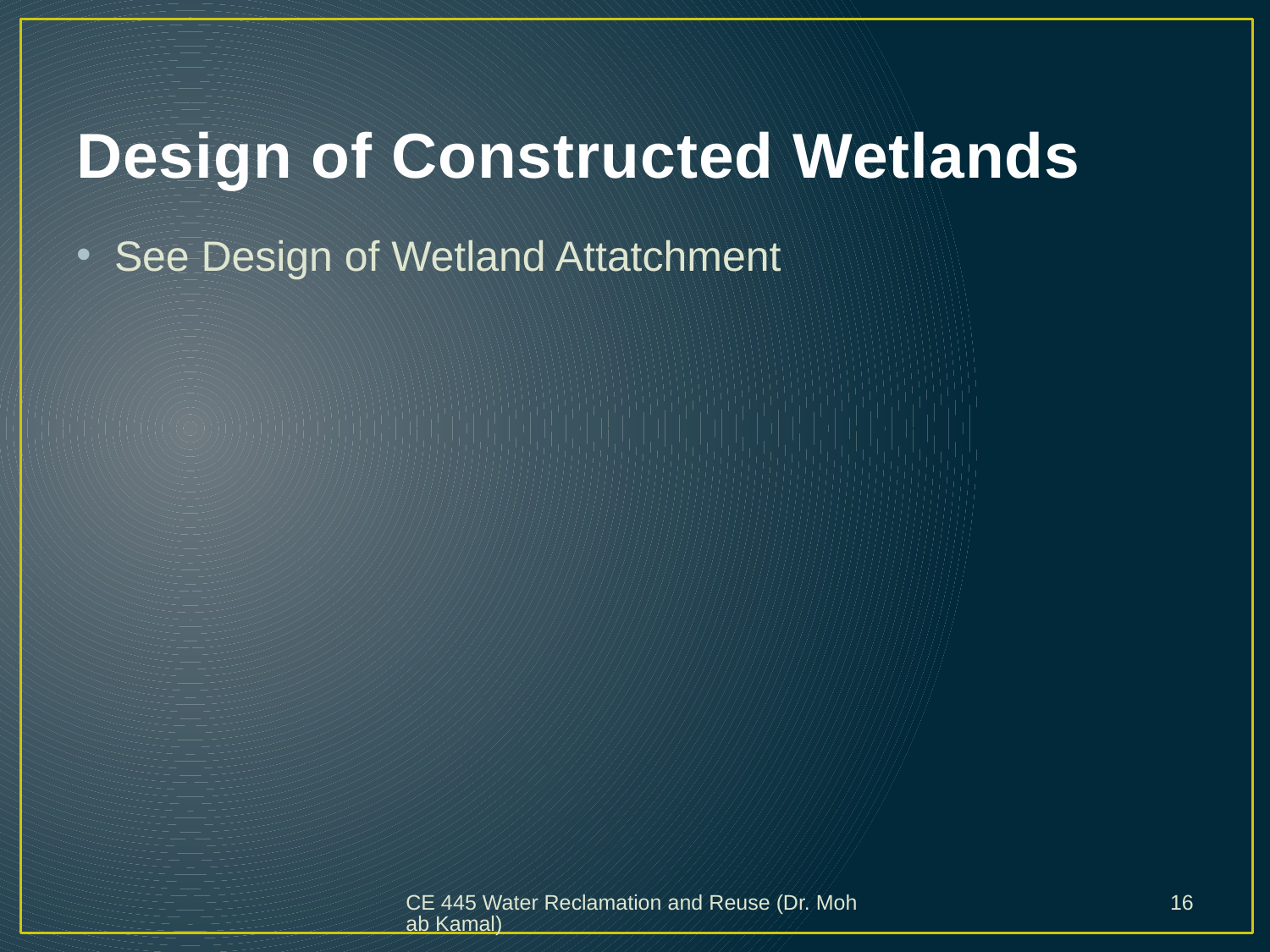

# Design of Constructed Wetlands
See Design of Wetland Attatchment
CE 445 Water Reclamation and Reuse (Dr. Mohab Kamal)
16